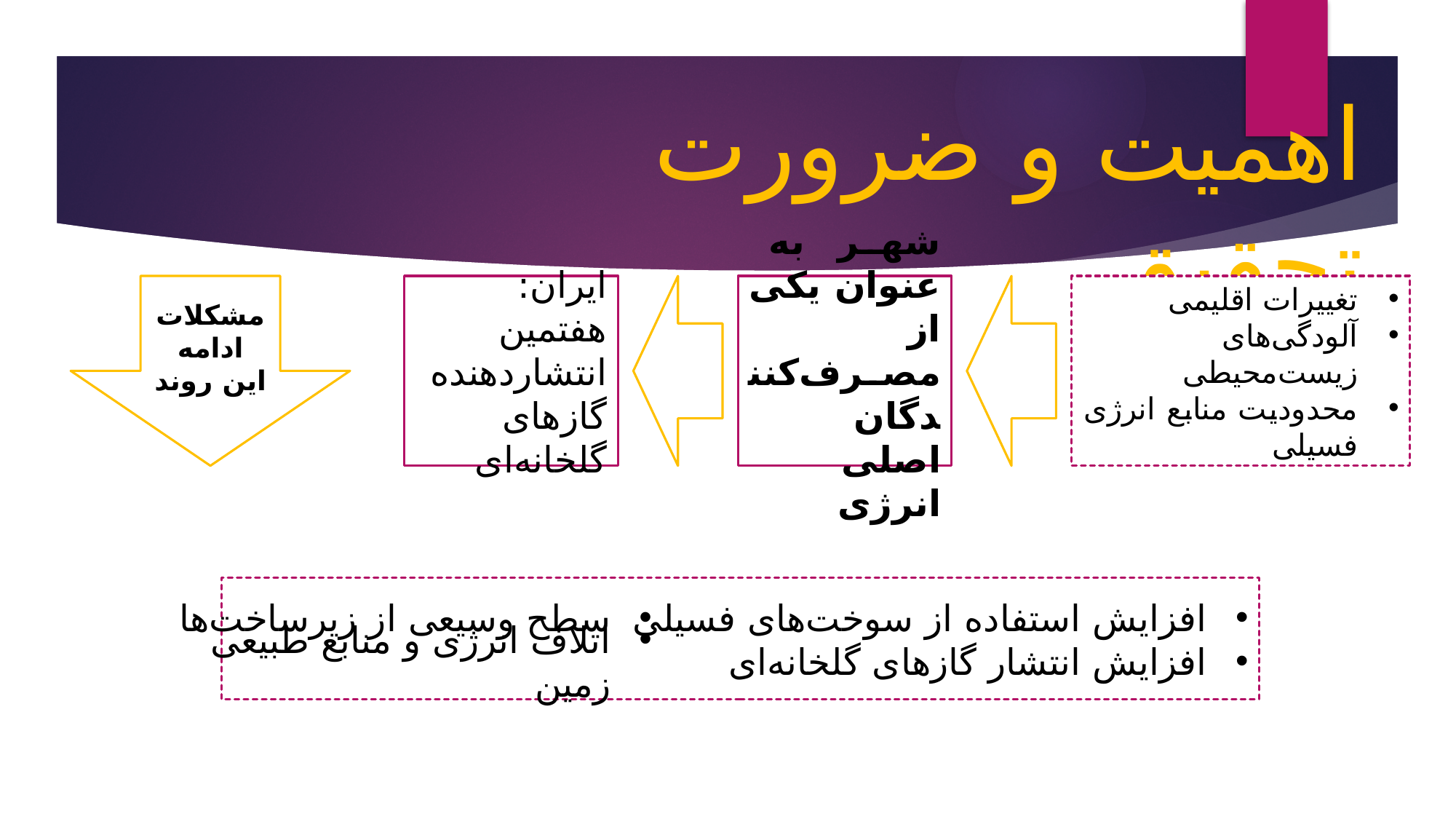

اهمیت و ضرورت تحقیق
مشکلات ادامه این روند
ایران: هفتمین انتشاردهنده گازهای گلخانه‌ای

تغییرات اقلیمی
آلودگی‌های زیست‌محیطی
محدودیت منابع انرژی فسیلی
شهر به عنوان یکی از مصرف‌کنندگان اصلی انرژی
افزایش استفاده از سوخت‌های فسیلی
افزایش انتشار گازهای گلخانه‌ای
سطح وسیعی از زیرساخت‌ها
اتلاف انرژی و منابع طبیعی زمین